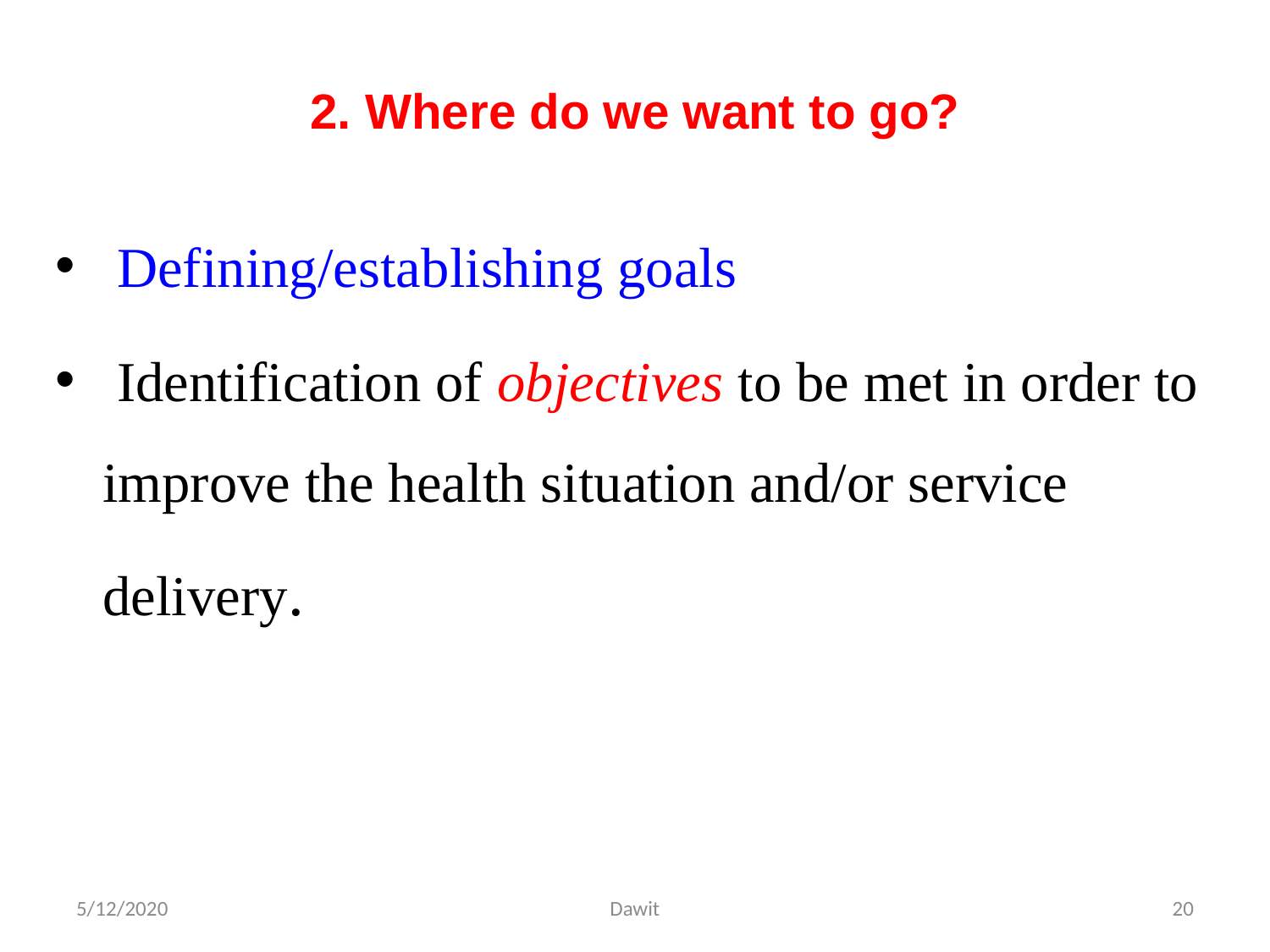

# 2. Where do we want to go?
 Defining/establishing goals
 Identification of objectives to be met in order to improve the health situation and/or service delivery.
5/12/2020
Dawit
20